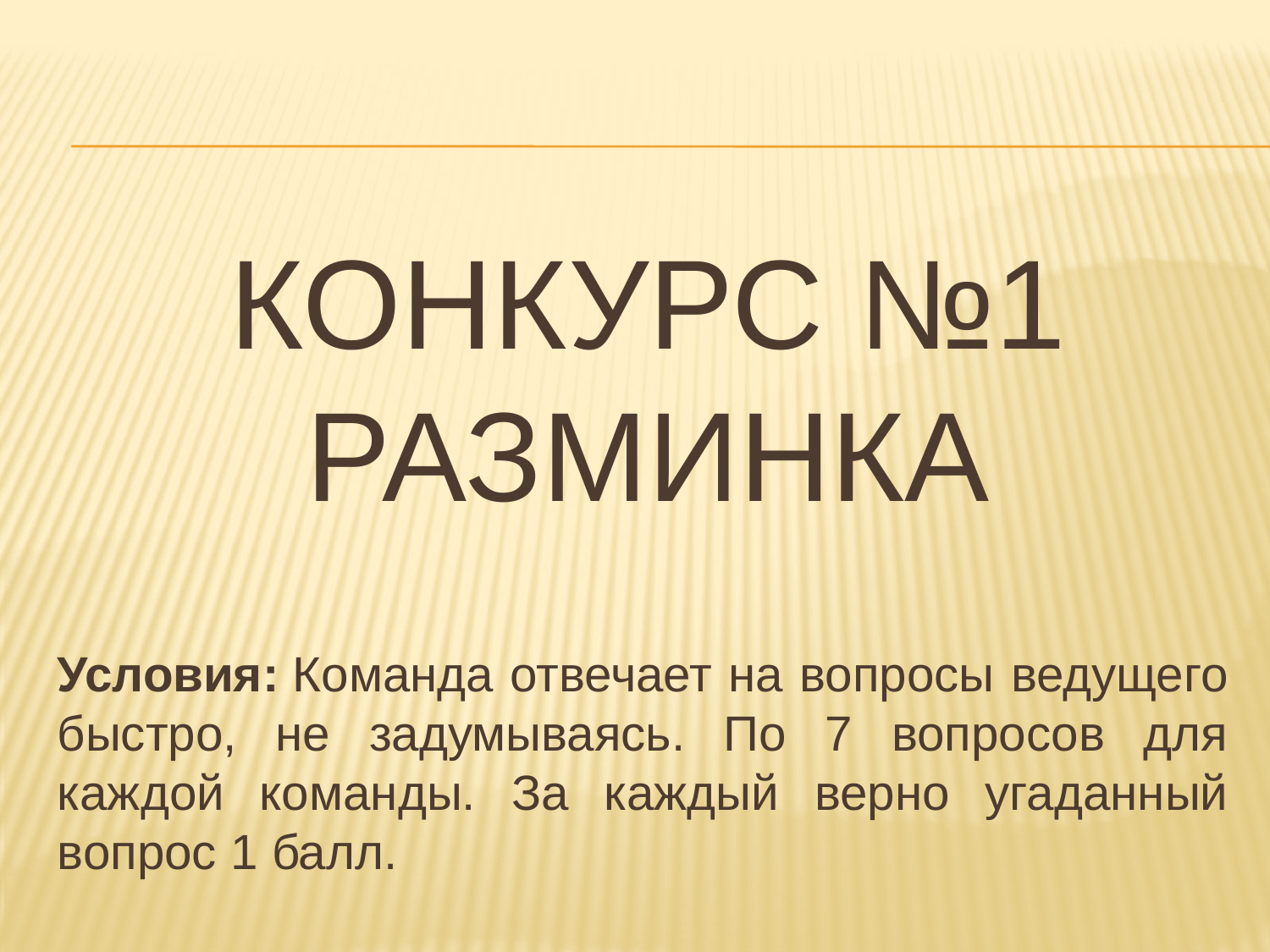

# КОНКУРС №1 РАЗМИНКА
Условия: Команда отвечает на вопросы ведущего быстро, не задумываясь. По 7 вопросов для каждой команды. За каждый верно угаданный вопрос 1 балл.